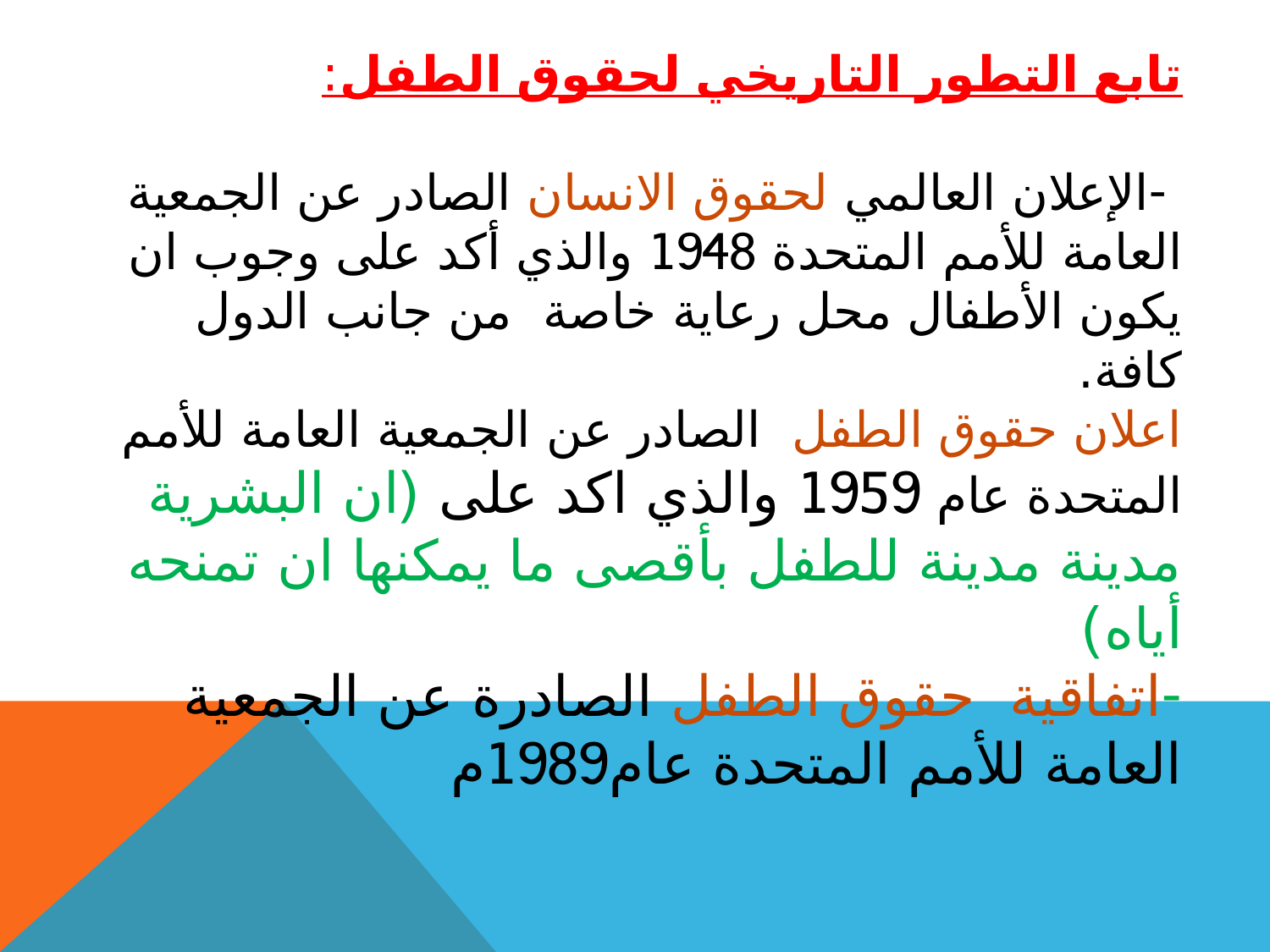

تابع التطور التاريخي لحقوق الطفل:

 -الإعلان العالمي لحقوق الانسان الصادر عن الجمعية العامة للأمم المتحدة 1948 والذي أكد على وجوب ان يكون الأطفال محل رعاية خاصة  من جانب الدول كافة.
اعلان حقوق الطفل  الصادر عن الجمعية العامة للأمم المتحدة عام 1959 والذي اكد على (ان البشرية مدينة مدينة للطفل بأقصى ما يمكنها ان تمنحه أياه)
-اتفاقية  حقوق الطفل الصادرة عن الجمعية العامة للأمم المتحدة عام1989م